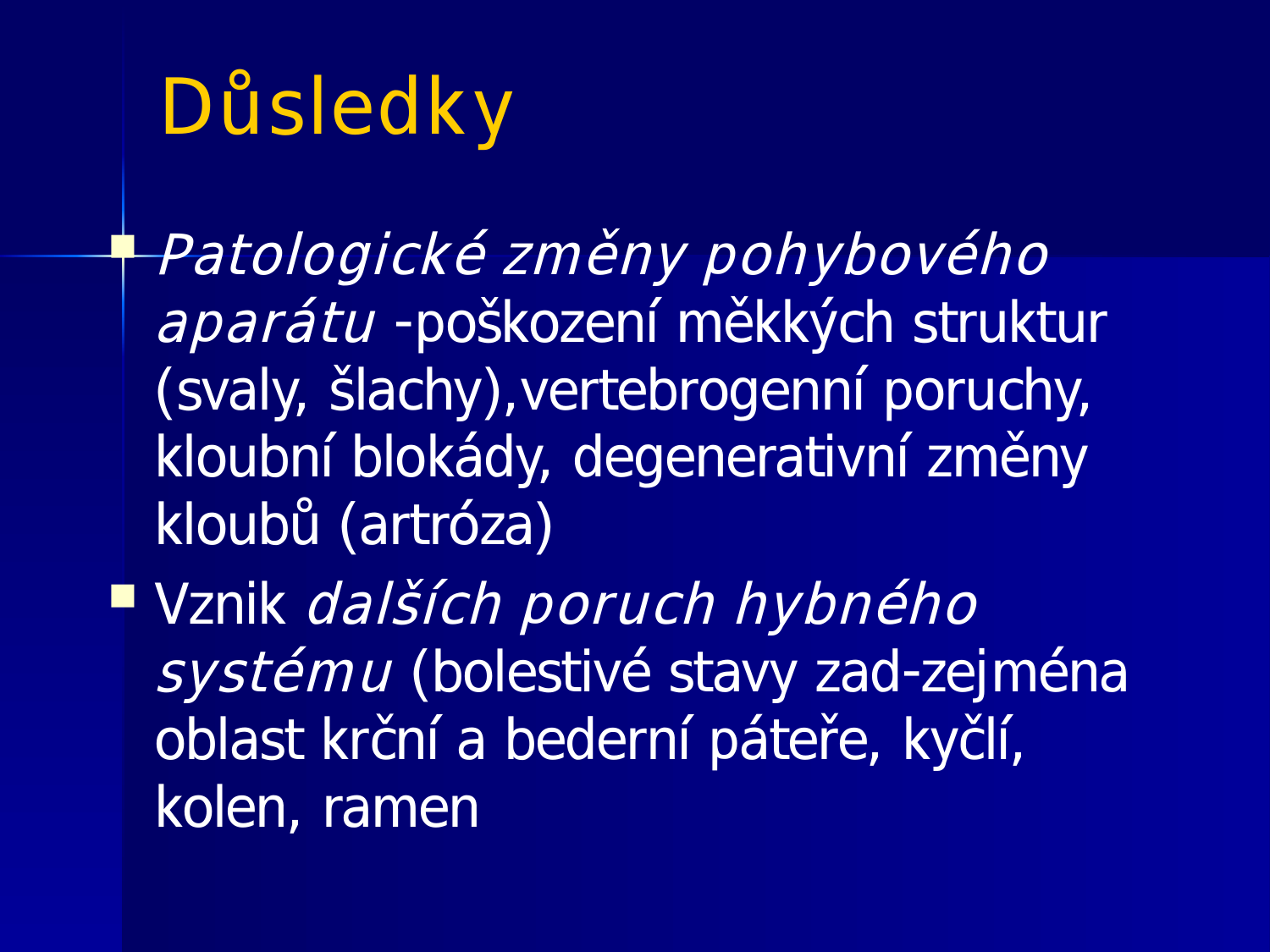

# Důsledky
Patologické změny pohybového aparátu -poškození měkkých struktur (svaly, šlachy),vertebrogenní poruchy, kloubní blokády, degenerativní změny kloubů (artróza)
Vznik dalších poruch hybného systému (bolestivé stavy zad-zejména oblast krční a bederní páteře, kyčlí, kolen, ramen